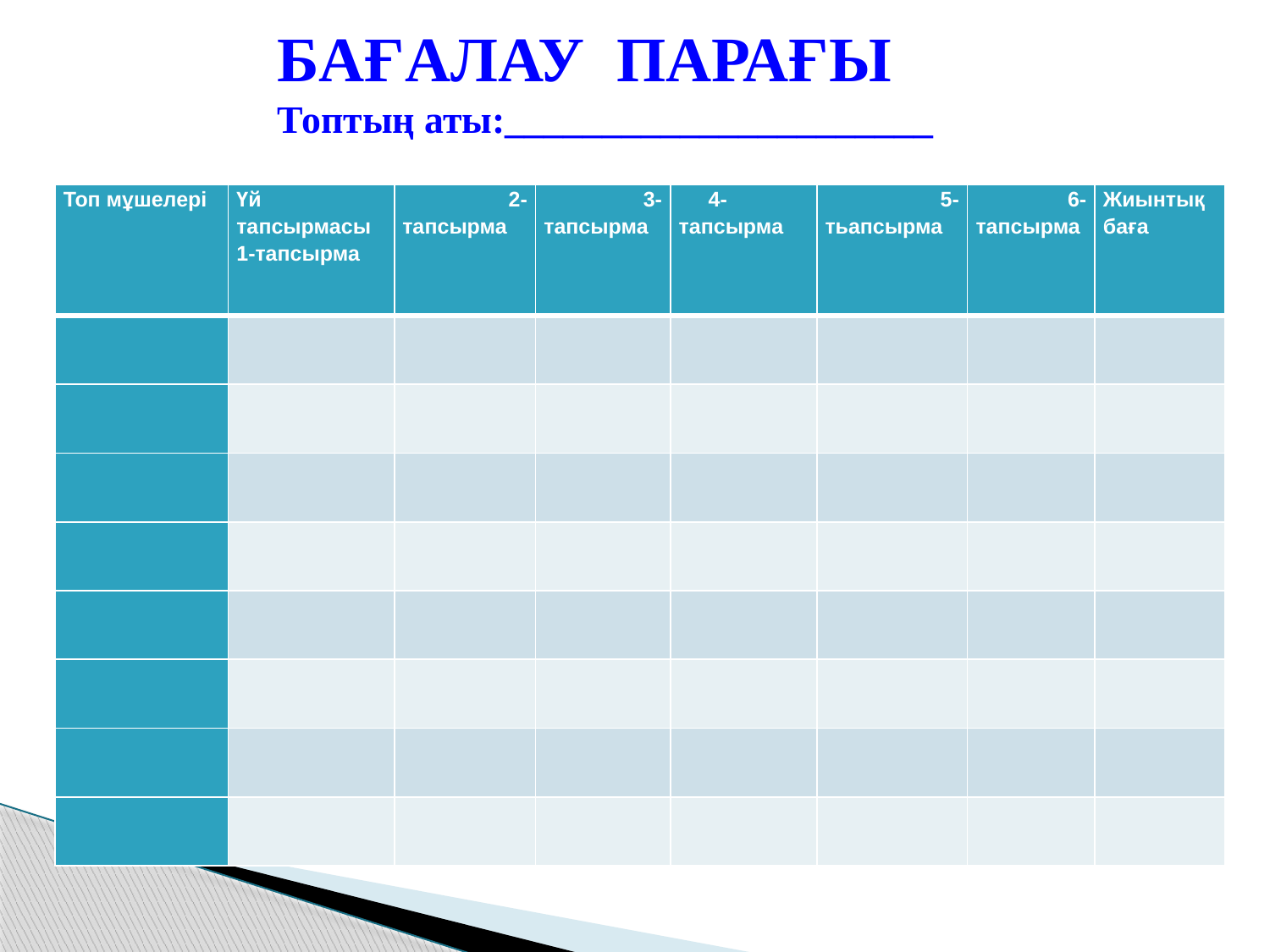

БАҒАЛАУ  ПАРАҒЫ
Топтың аты:______________________

| Топ мұшелері | Үй тапсырмасы 1-тапсырма | 2-тапсырма | 3-тапсырма | 4- тапсырма | 5-тьапсырма | 6-тапсырма | Жиынтық баға |
| --- | --- | --- | --- | --- | --- | --- | --- |
|  |  |  |  |  |  |  |  |
|  |  |  |  |  |  |  |  |
|  |  |  |  |  |  |  |  |
|  |  |  |  |  |  |  |  |
|  |  |  |  |  |  |  |  |
|  |  |  |  |  |  |  |  |
|  |  |  |  |  |  |  |  |
|  |  |  |  |  |  |  |  |